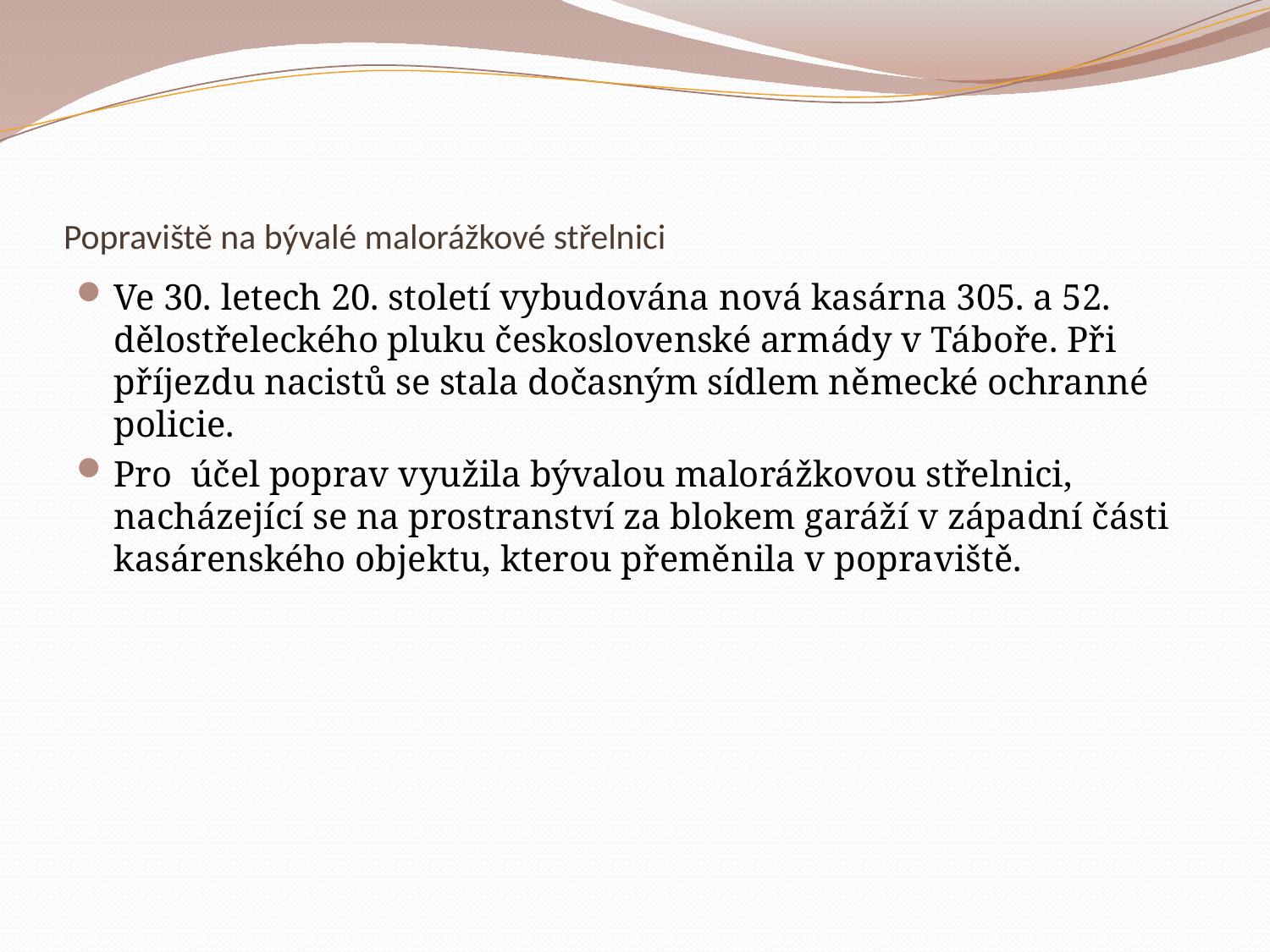

# Popraviště na bývalé malorážkové střelnici
Ve 30. letech 20. století vybudována nová kasárna 305. a 52. dělostřeleckého pluku československé armády v Táboře. Při příjezdu nacistů se stala dočasným sídlem německé ochranné policie.
Pro  účel poprav využila bývalou malorážkovou střelnici, nacházející se na prostranství za blokem garáží v západní části kasárenského objektu, kterou přeměnila v popraviště.